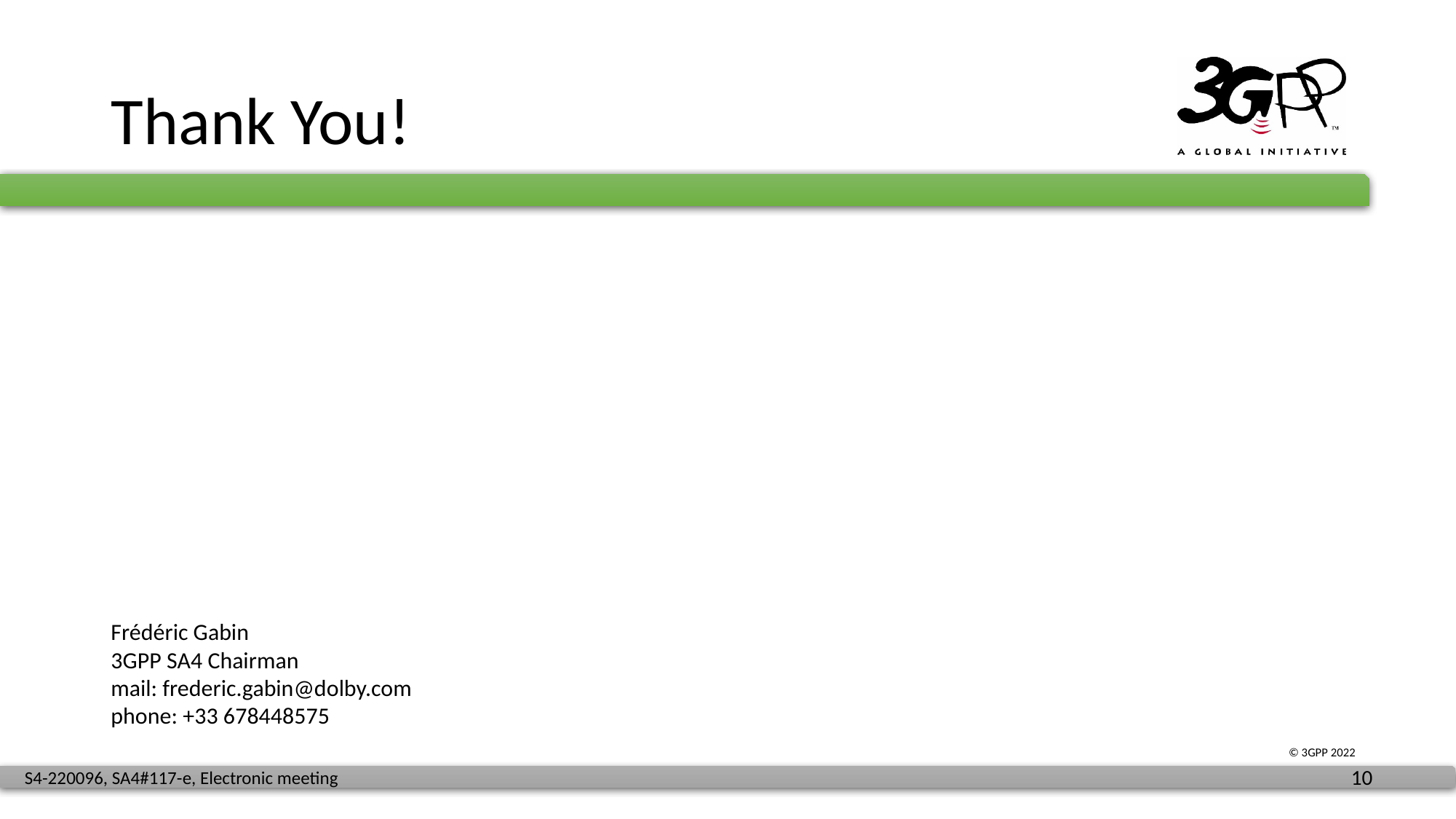

# Thank You!

Frédéric Gabin
3GPP SA4 Chairman
mail: frederic.gabin@dolby.com
phone: +33 678448575